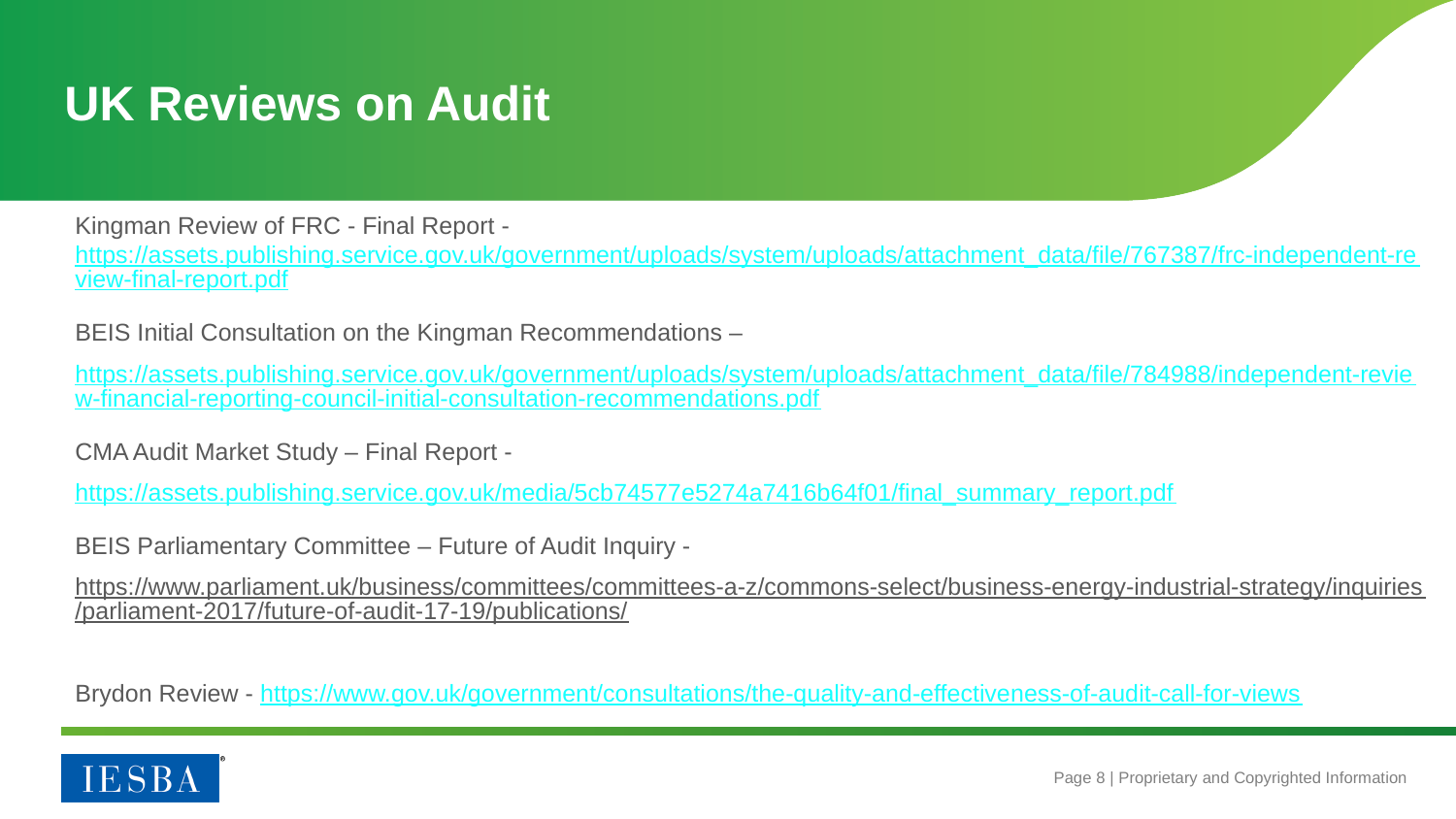

# UK Reviews on Audit
Kingman Review of FRC - Final Report -https://assets.publishing.service.gov.uk/government/uploads/system/uploads/attachment_data/file/767387/frc-independent-review-final-report.pdf
BEIS Initial Consultation on the Kingman Recommendations –
https://assets.publishing.service.gov.uk/government/uploads/system/uploads/attachment_data/file/784988/independent-review-financial-reporting-council-initial-consultation-recommendations.pdf
CMA Audit Market Study – Final Report -
https://assets.publishing.service.gov.uk/media/5cb74577e5274a7416b64f01/final_summary_report.pdf
BEIS Parliamentary Committee – Future of Audit Inquiry -
https://www.parliament.uk/business/committees/committees-a-z/commons-select/business-energy-industrial-strategy/inquiries/parliament-2017/future-of-audit-17-19/publications/
Brydon Review - https://www.gov.uk/government/consultations/the-quality-and-effectiveness-of-audit-call-for-views